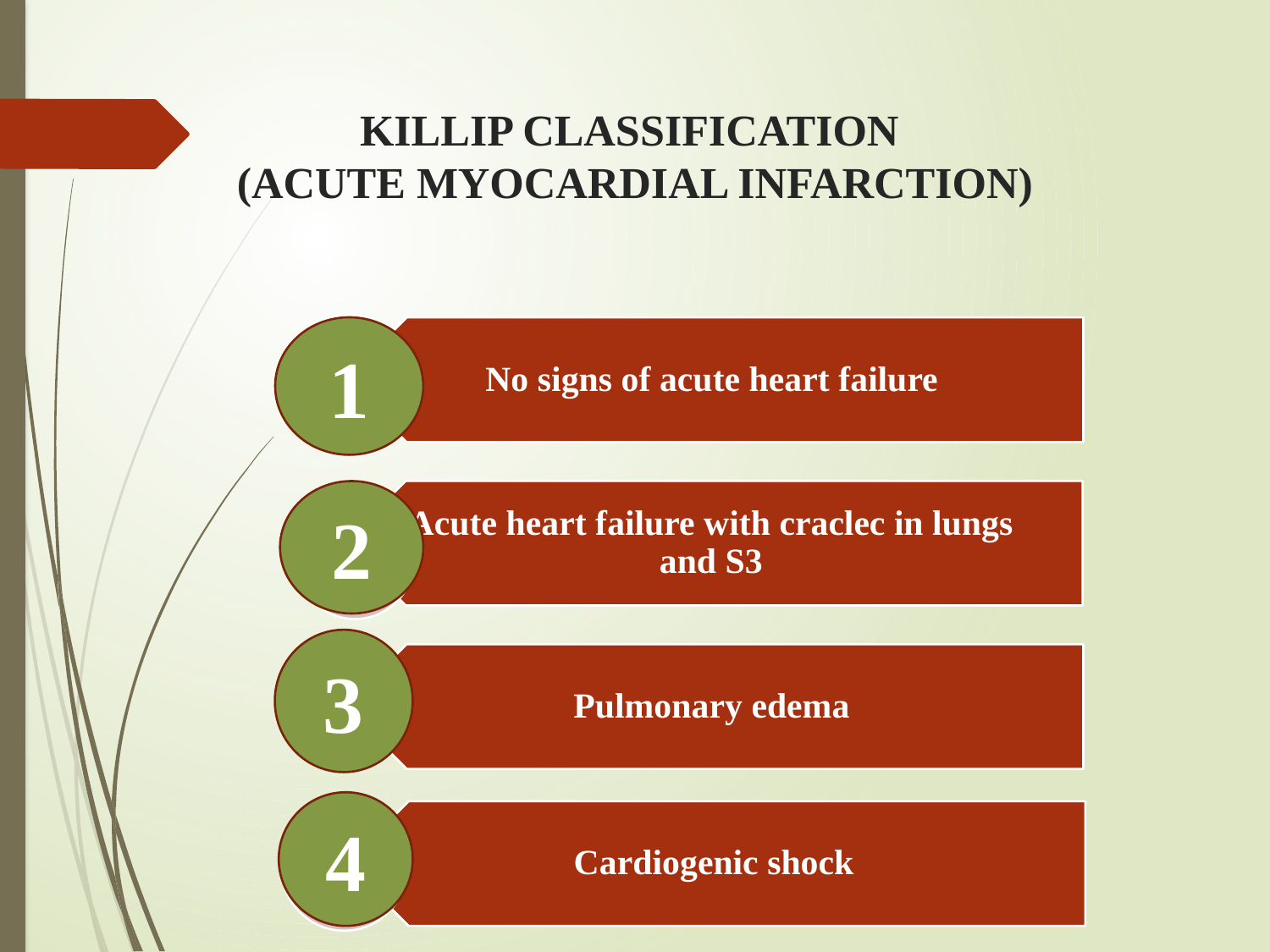

# KILLIP CLASSIFICATION (ACUTE MYOCARDIAL INFARCTION)
No signs of acute heart failure
Acute heart failure with craclec in lungs and S3
Pulmonary edema
Cardiogenic shock
1
2
3
4